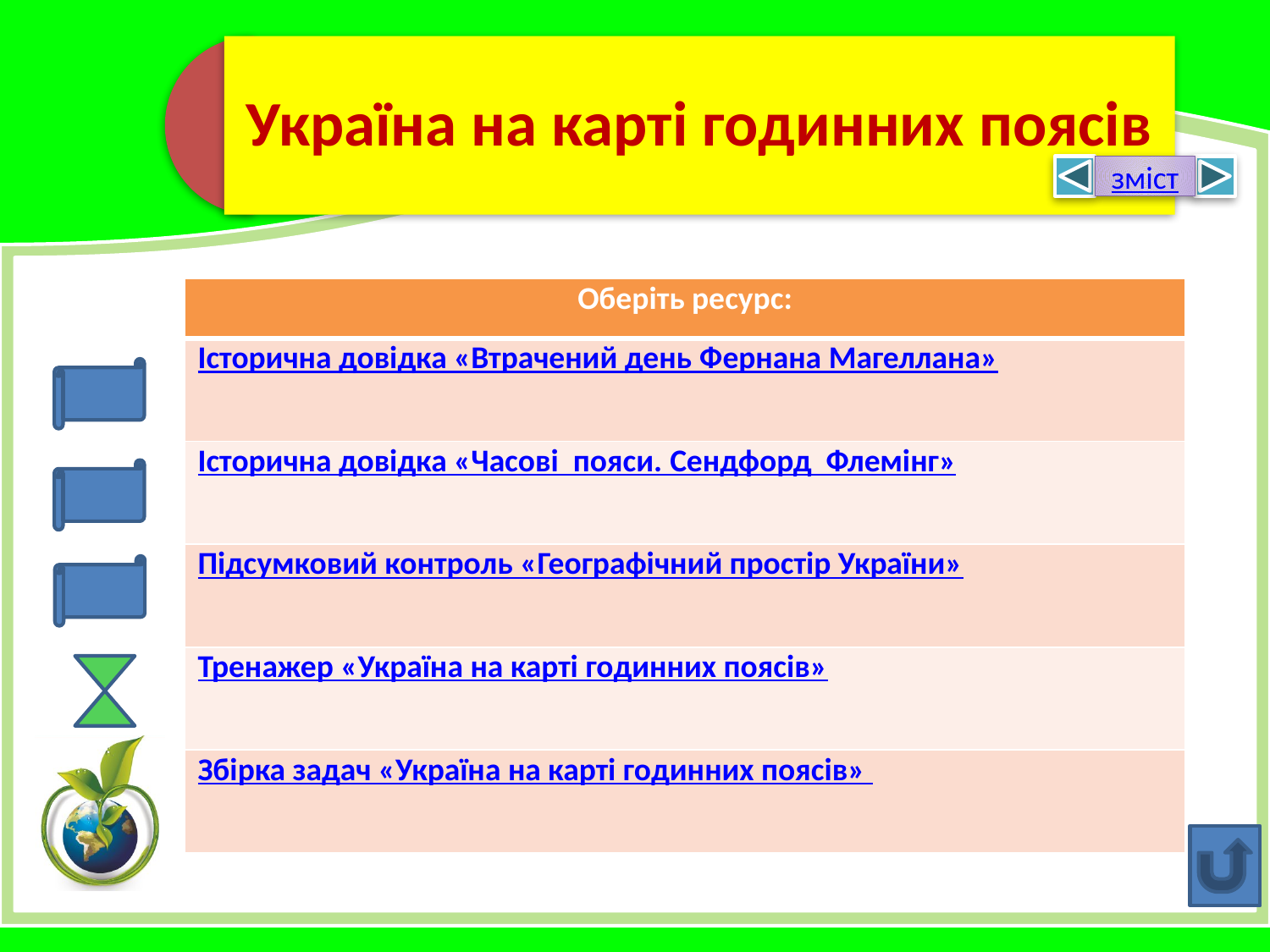

Україна на карті годинних поясів

зміст

| Оберіть ресурс: |
| --- |
| Історична довідка «Втрачений день Фернана Магеллана» |
| Історична довідка «Часові пояси. Сендфорд Флемінг» |
| Підсумковий контроль «Географічний простір України» |
| Тренажер «Україна на карті годинних поясів» |
| Збірка задач «Україна на карті годинних поясів» |